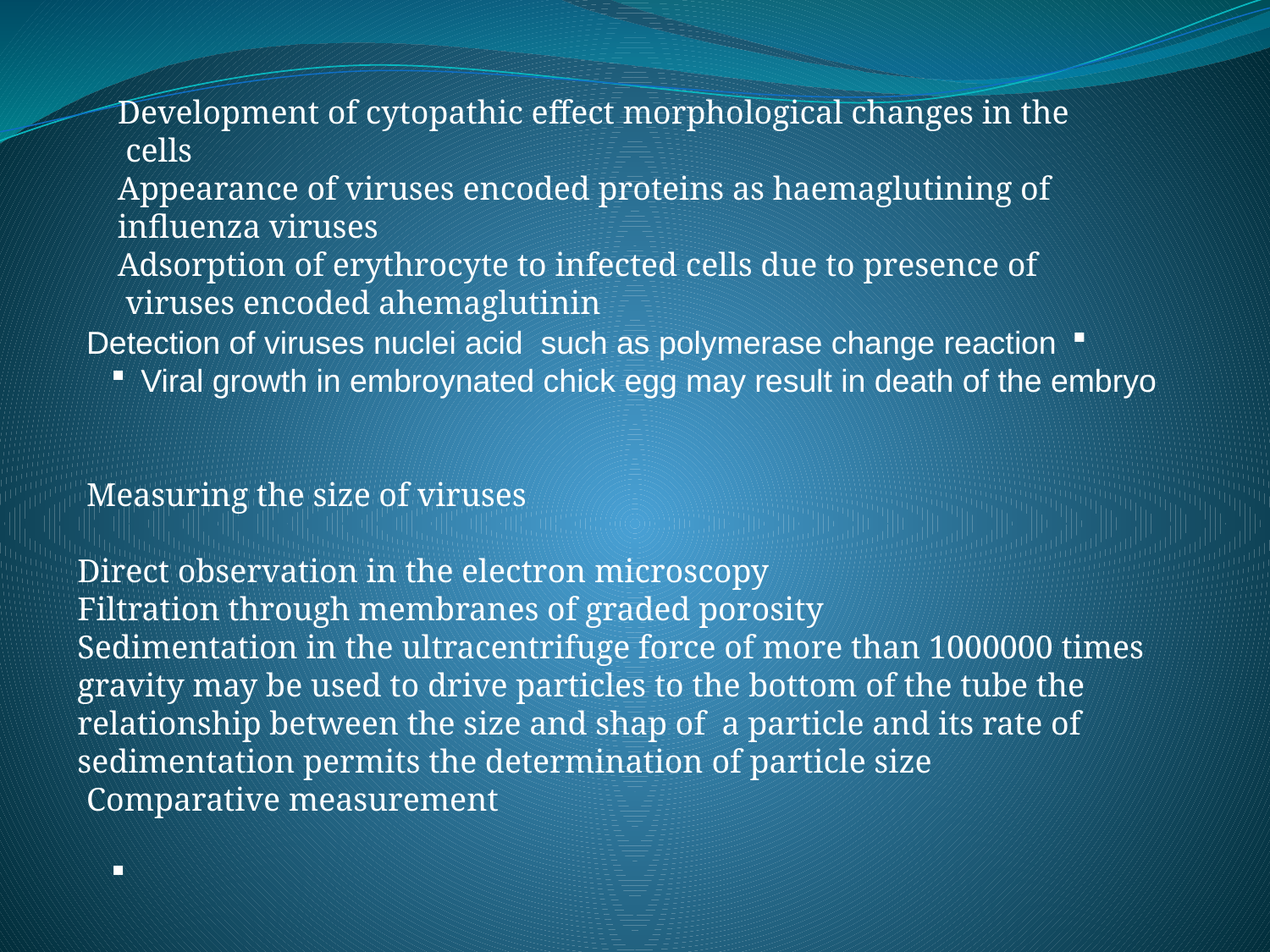

Development of cytopathic effect morphological changes in the cells
Appearance of viruses encoded proteins as haemaglutining of influenza viruses
Adsorption of erythrocyte to infected cells due to presence of viruses encoded ahemaglutinin

Detection of viruses nuclei acid  such as polymerase change reaction
Viral growth in embroynated chick egg may result in death of the embryo

Measuring the size of viruses

Direct observation in the electron microscopy
Filtration through membranes of graded porosity
Sedimentation in the ultracentrifuge force of more than 1000000 times gravity may be used to drive particles to the bottom of the tube the relationship between the size and shap of  a particle and its rate of sedimentation permits the determination of particle size
Comparative measurement